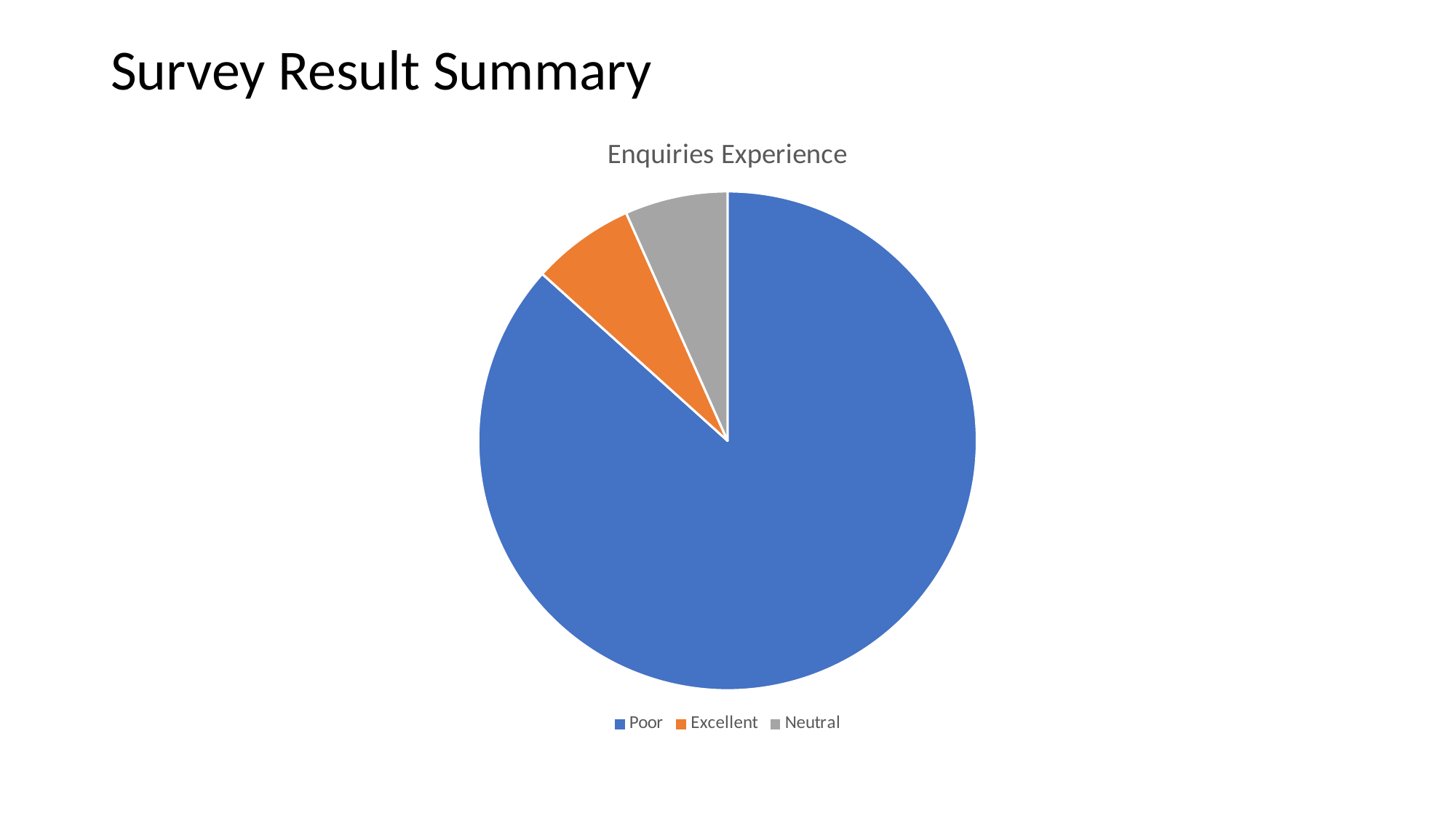

Survey Result Summary

### Chart: Enquiries Experience

| Category | Enquiries Experience |
|---|---|
| Poor | 26.0 |
| Excellent | 2.0 |
| Neutral | 2.0 |